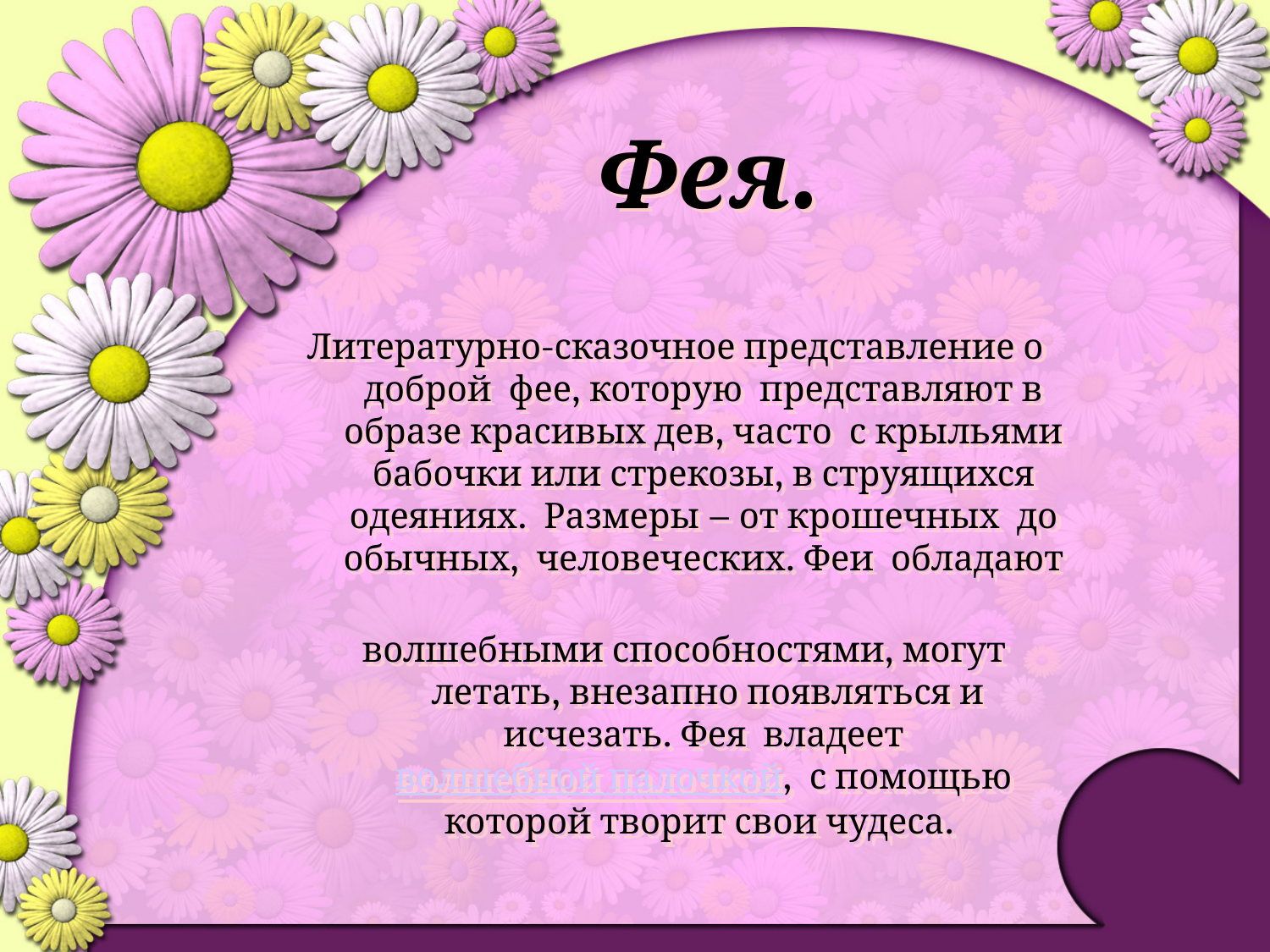

# Фея.
Литературно-сказочное представление о  доброй  фее, которую  представляют в образе красивых дев, часто  с крыльями бабочки или стрекозы, в струящихся одеяниях.  Размеры – от крошечных  до обычных,  человеческих. Феи  обладают
 волшебными способностями, могут  летать, внезапно появляться и  исчезать. Фея  владеет волшебной палочкой,  с помощью которой творит свои чудеса.